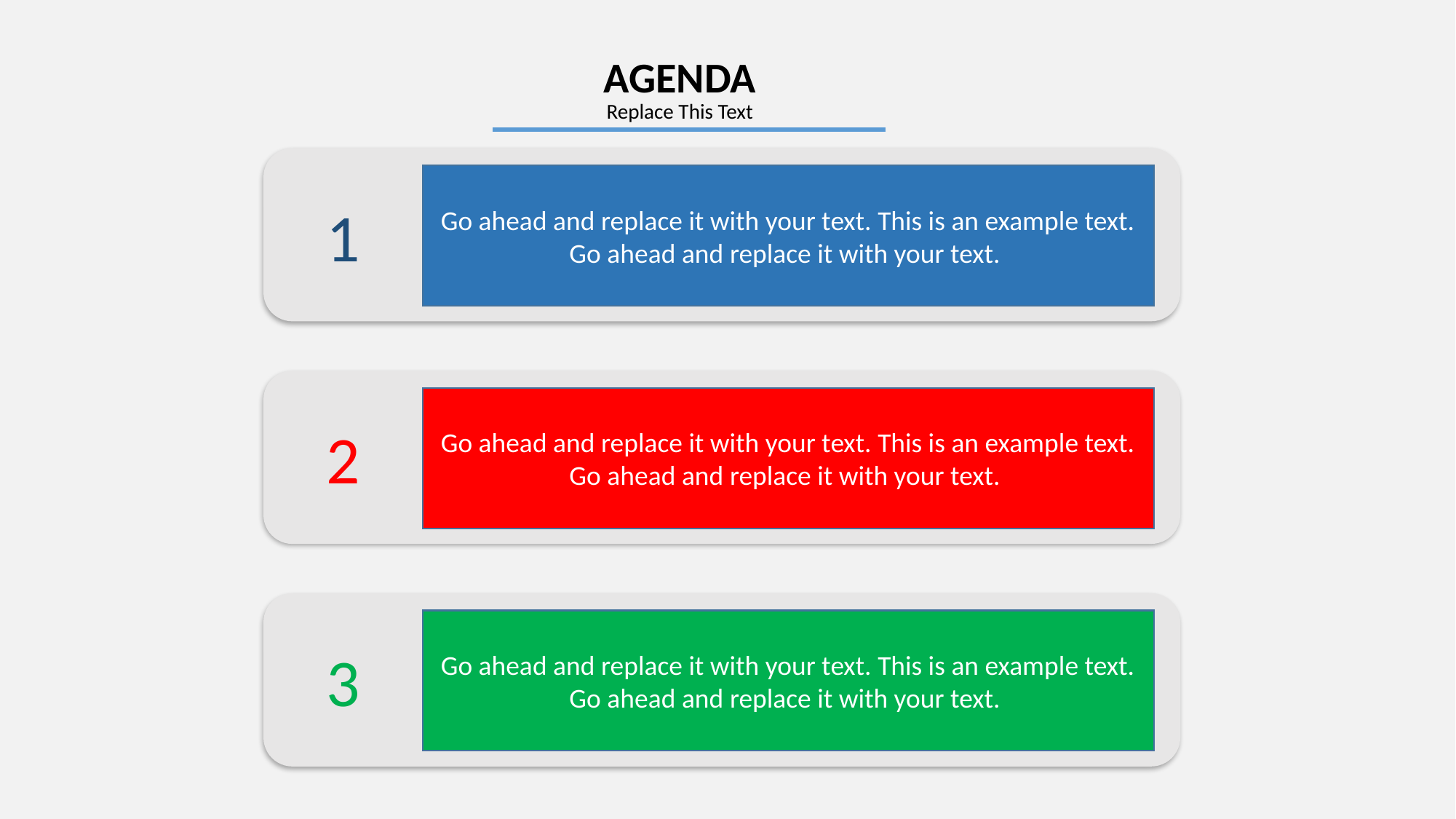

AGENDA
Replace This Text

Go ahead and replace it with your text. This is an example text. Go ahead and replace it with your text.
1

Go ahead and replace it with your text. This is an example text. Go ahead and replace it with your text.
2

Go ahead and replace it with your text. This is an example text. Go ahead and replace it with your text.
3